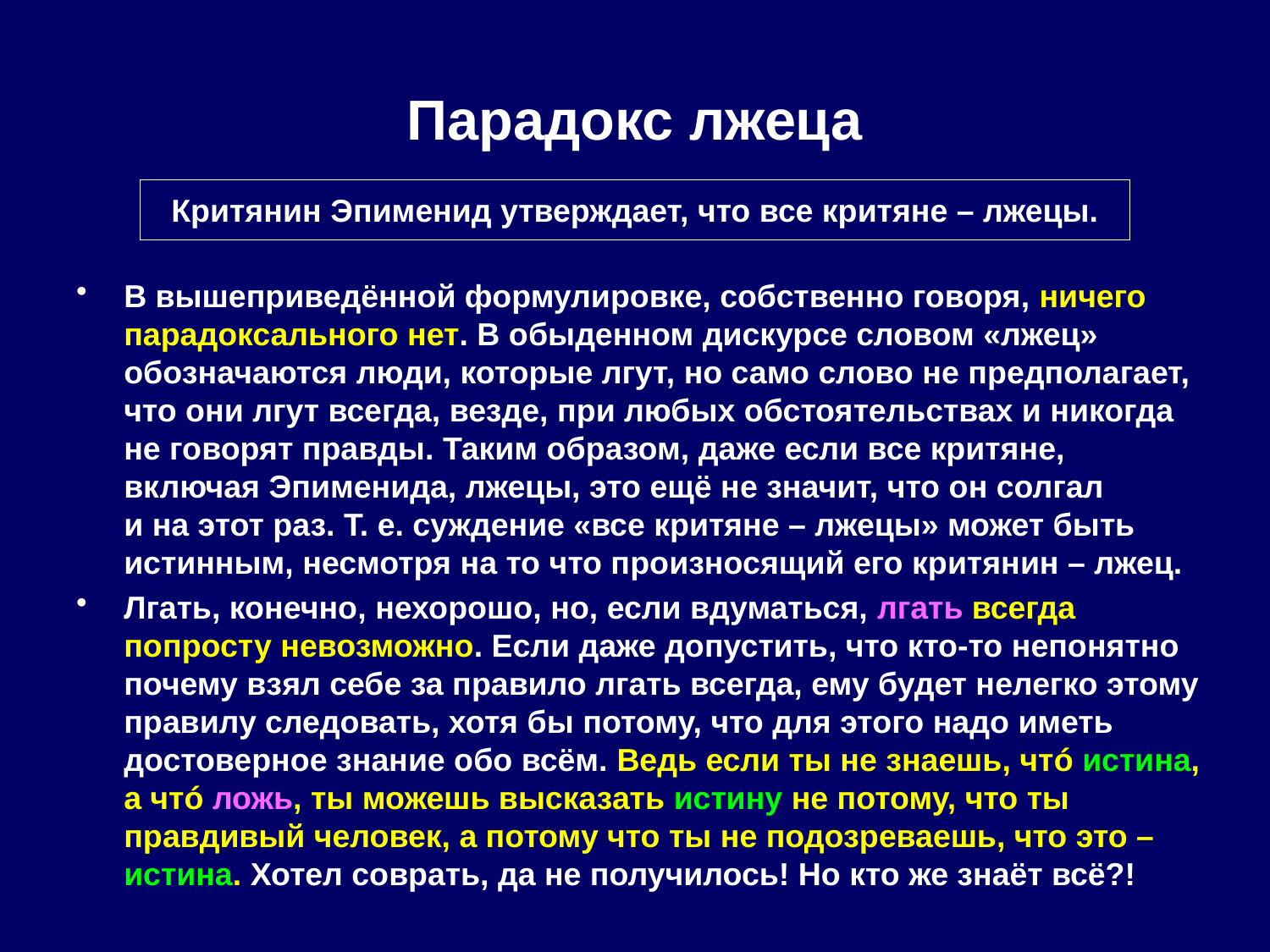

# Парадокс лжеца
Критянин Эпименид утверждает, что все критяне – лжецы.
В вышеприведённой формулировке, собственно говоря, ничего парадоксального нет. В обыденном дискурсе словом «лжец» обозначаются люди, которые лгут, но само слово не предполагает, что они лгут всегда, везде, при любых обстоятельствах и никогда не говорят правды. Таким образом, даже если все критяне, включая Эпименида, лжецы, это ещё не значит, что он солгал
и на этот раз. Т. е. суждение «все критяне – лжецы» может быть истинным, несмотря на то что произносящий его критянин – лжец.
Лгать, конечно, нехорошо, но, если вдуматься, лгать всегда попросту невозможно. Если даже допустить, что кто-то непонятно почему взял себе за правило лгать всегда, ему будет нелегко этому правилу следовать, хотя бы потому, что для этого надо иметь достоверное знание обо всём. Ведь если ты не знаешь, чтó истина, а чтó ложь, ты можешь высказать истину не потому, что ты правдивый человек, а потому что ты не подозреваешь, что это – истина. Хотел соврать, да не получилось! Но кто же знаёт всё?!